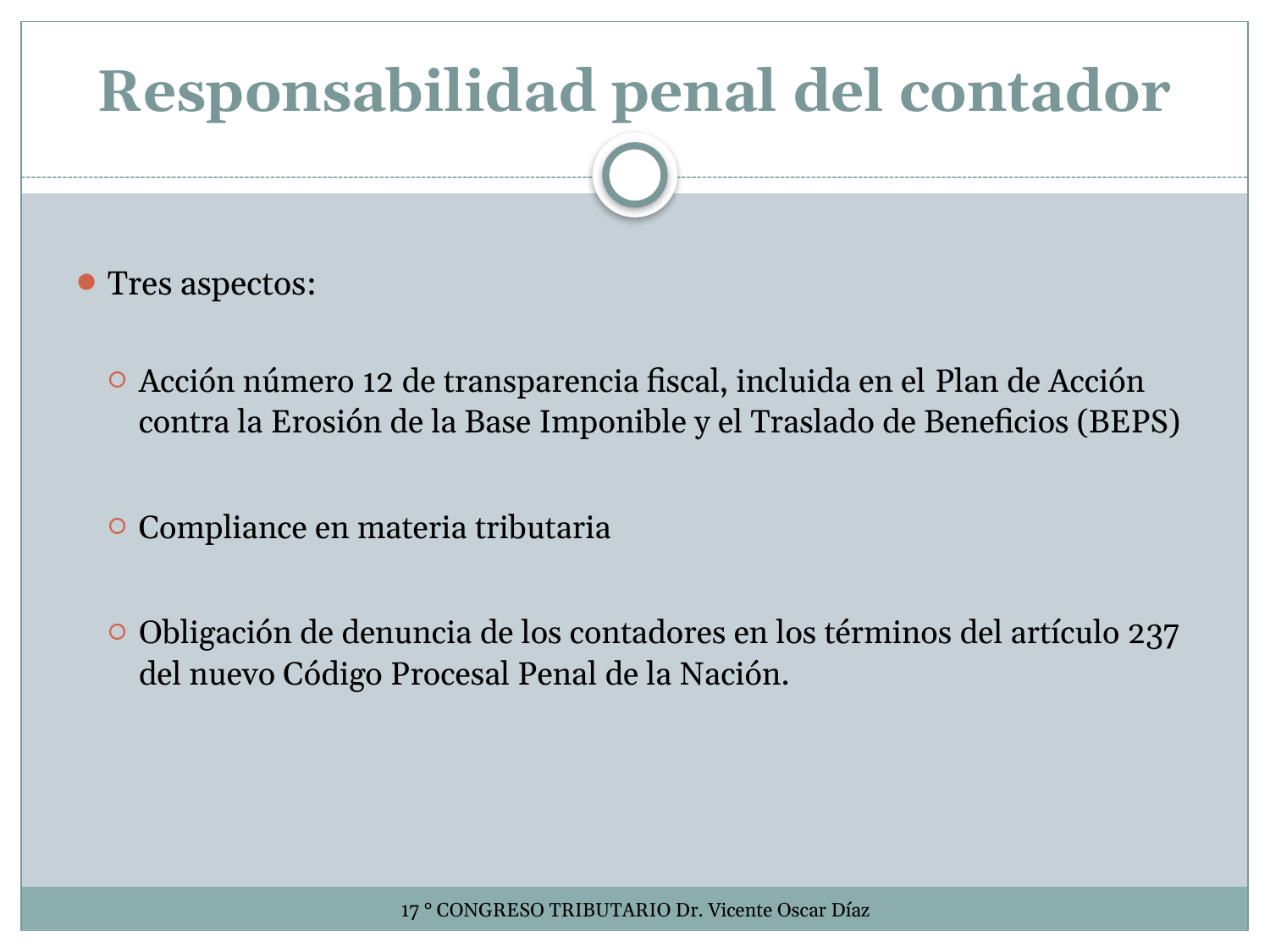

# Responsabilidad penal del contador

Tres aspectos:

Acción número 12 de transparencia fiscal, incluida en el Plan de Acción contra la Erosión de la Base Imponible y el Traslado de Beneficios (BEPS)

Compliance en materia tributaria

Obligación de denuncia de los contadores en los términos del artículo 237 del nuevo Código Procesal Penal de la Nación.

17 ° CONGRESO TRIBUTARIO Dr. Vicente Oscar Díaz